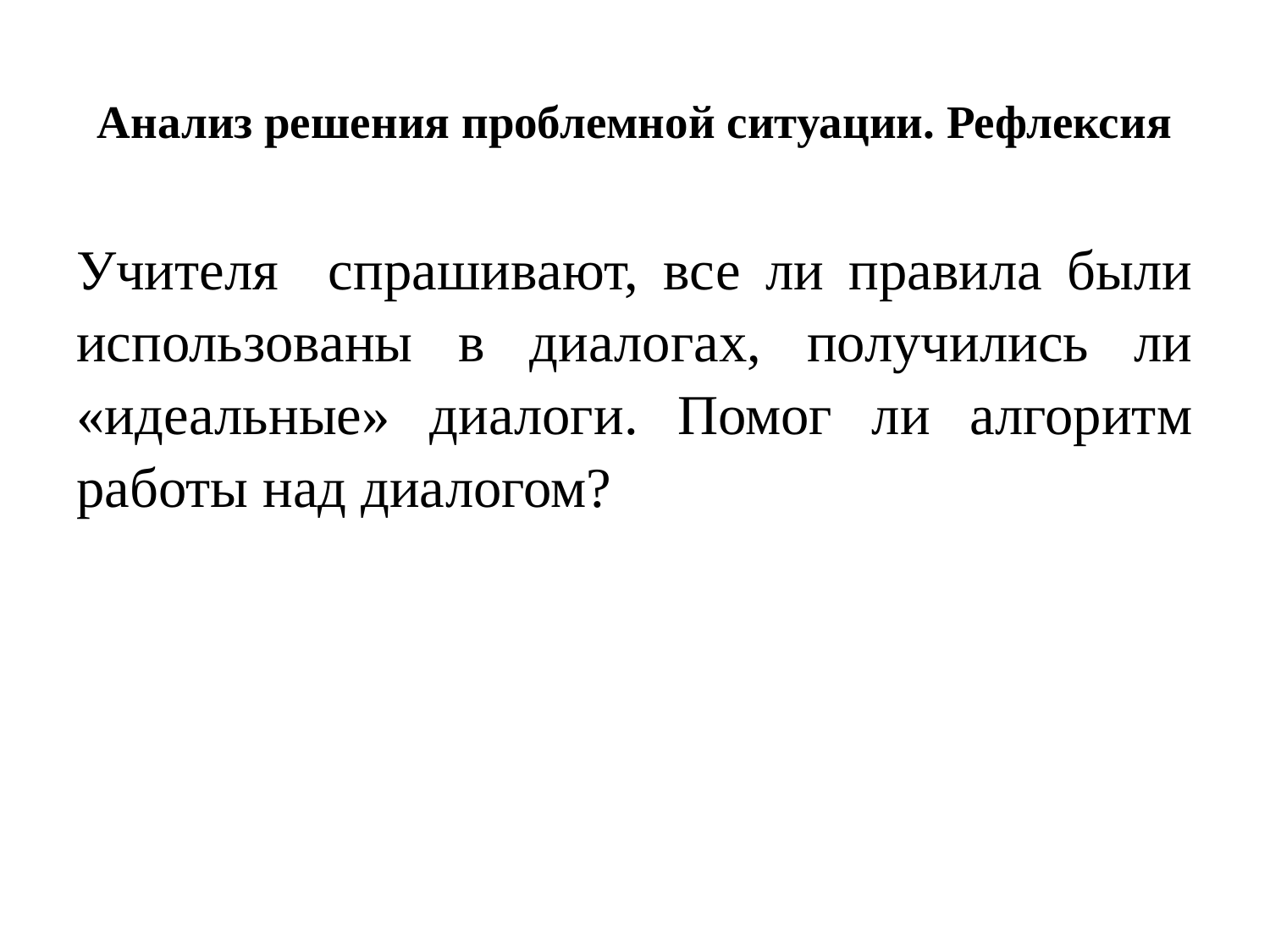

# Анализ решения проблемной ситуации. Рефлексия
Учителя  спрашивают, все ли правила были использованы в диалогах, получились ли «идеальные» диалоги. Помог ли алгоритм работы над диалогом?